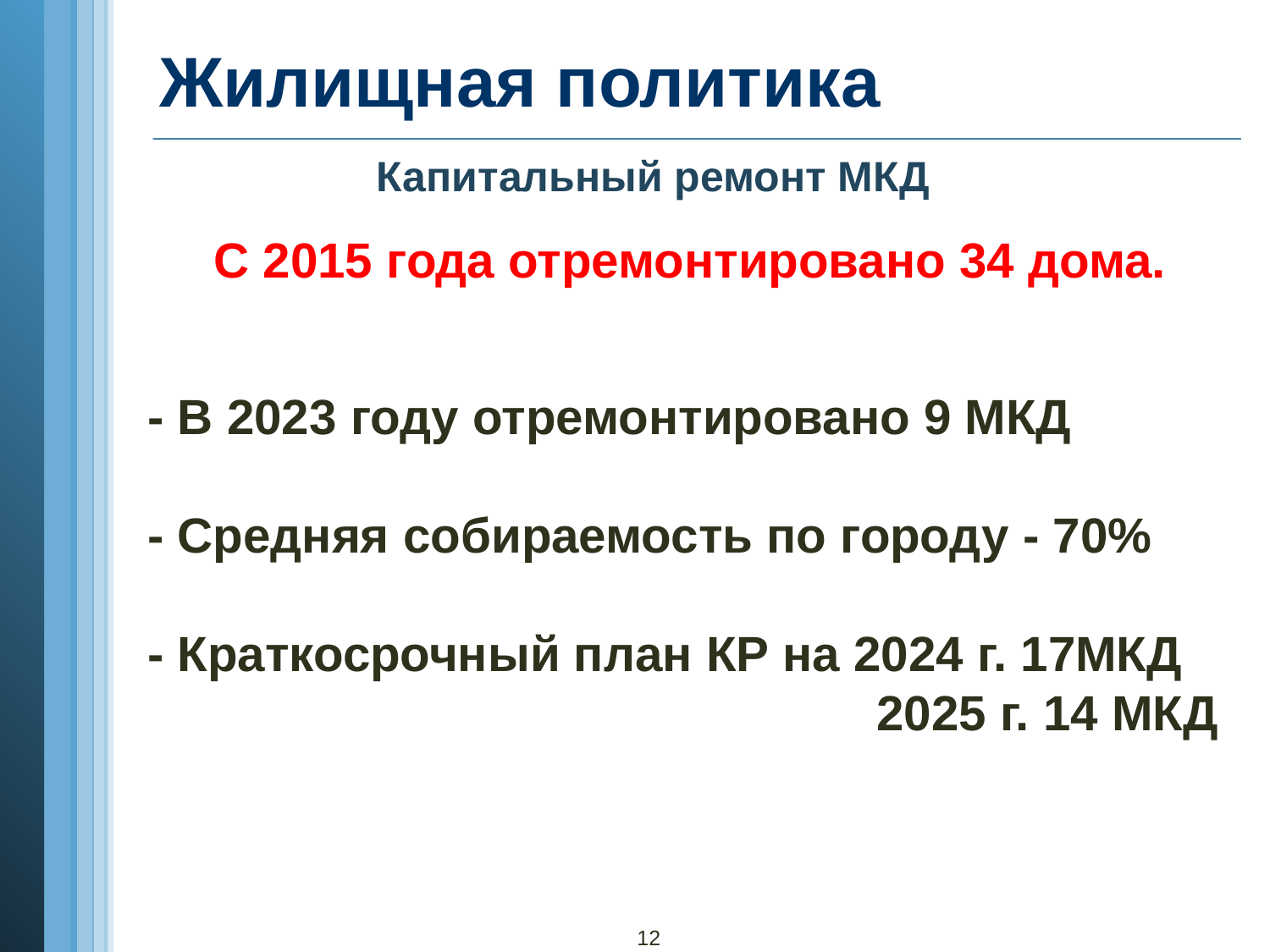

# Жилищная политика
Капитальный ремонт МКД
С 2015 года отремонтировано 34 дома.
- В 2023 году отремонтировано 9 МКД

- Средняя собираемость по городу - 70%

- Краткосрочный план КР на 2024 г. 17МКД
                                                     2025 г. 14 МКД
12